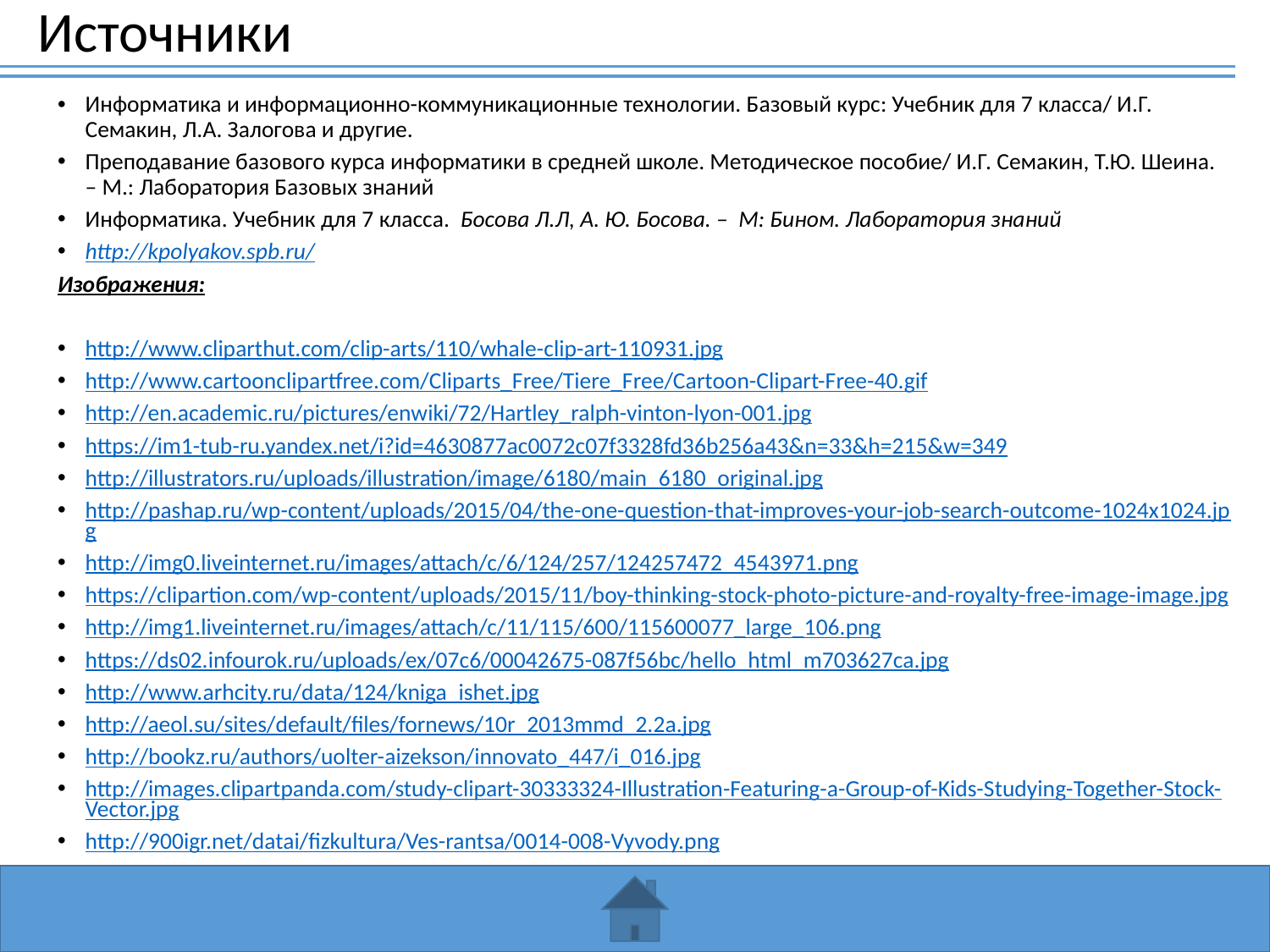

# Источники
Информатика и информационно-коммуникационные технологии. Базовый курс: Учебник для 7 класса/ И.Г. Семакин, Л.А. Залогова и другие.
Преподавание базового курса информатики в средней школе. Методическое пособие/ И.Г. Семакин, Т.Ю. Шеина. – М.: Лаборатория Базовых знаний
Информатика. Учебник для 7 класса.  Босова Л.Л, А. Ю. Босова. –  М: Бином. Лаборатория знаний
http://kpolyakov.spb.ru/
Изображения:

http://www.cliparthut.com/clip-arts/110/whale-clip-art-110931.jpg
http://www.cartoonclipartfree.com/Cliparts_Free/Tiere_Free/Cartoon-Clipart-Free-40.gif
http://en.academic.ru/pictures/enwiki/72/Hartley_ralph-vinton-lyon-001.jpg
https://im1-tub-ru.yandex.net/i?id=4630877ac0072c07f3328fd36b256a43&n=33&h=215&w=349
http://illustrators.ru/uploads/illustration/image/6180/main_6180_original.jpg
http://pashap.ru/wp-content/uploads/2015/04/the-one-question-that-improves-your-job-search-outcome-1024x1024.jpg
http://img0.liveinternet.ru/images/attach/c/6/124/257/124257472_4543971.png
https://clipartion.com/wp-content/uploads/2015/11/boy-thinking-stock-photo-picture-and-royalty-free-image-image.jpg
http://img1.liveinternet.ru/images/attach/c/11/115/600/115600077_large_106.png
https://ds02.infourok.ru/uploads/ex/07c6/00042675-087f56bc/hello_html_m703627ca.jpg
http://www.arhcity.ru/data/124/kniga_ishet.jpg
http://aeol.su/sites/default/files/fornews/10r_2013mmd_2.2a.jpg
http://bookz.ru/authors/uolter-aizekson/innovato_447/i_016.jpg
http://images.clipartpanda.com/study-clipart-30333324-Illustration-Featuring-a-Group-of-Kids-Studying-Together-Stock-Vector.jpg
http://900igr.net/datai/fizkultura/Ves-rantsa/0014-008-Vyvody.png
http://pngimg.com/upload/keyboard_PNG5869.png
http://images.easyfreeclipart.com/1355/dado-clip-art-at-clkercom-vector-online-royalty-free-1355886.png
http://do.ngs.ru/preview/do/4e1630bd52fb319db216b25a946afc03_1466144470_1000_895.jpg